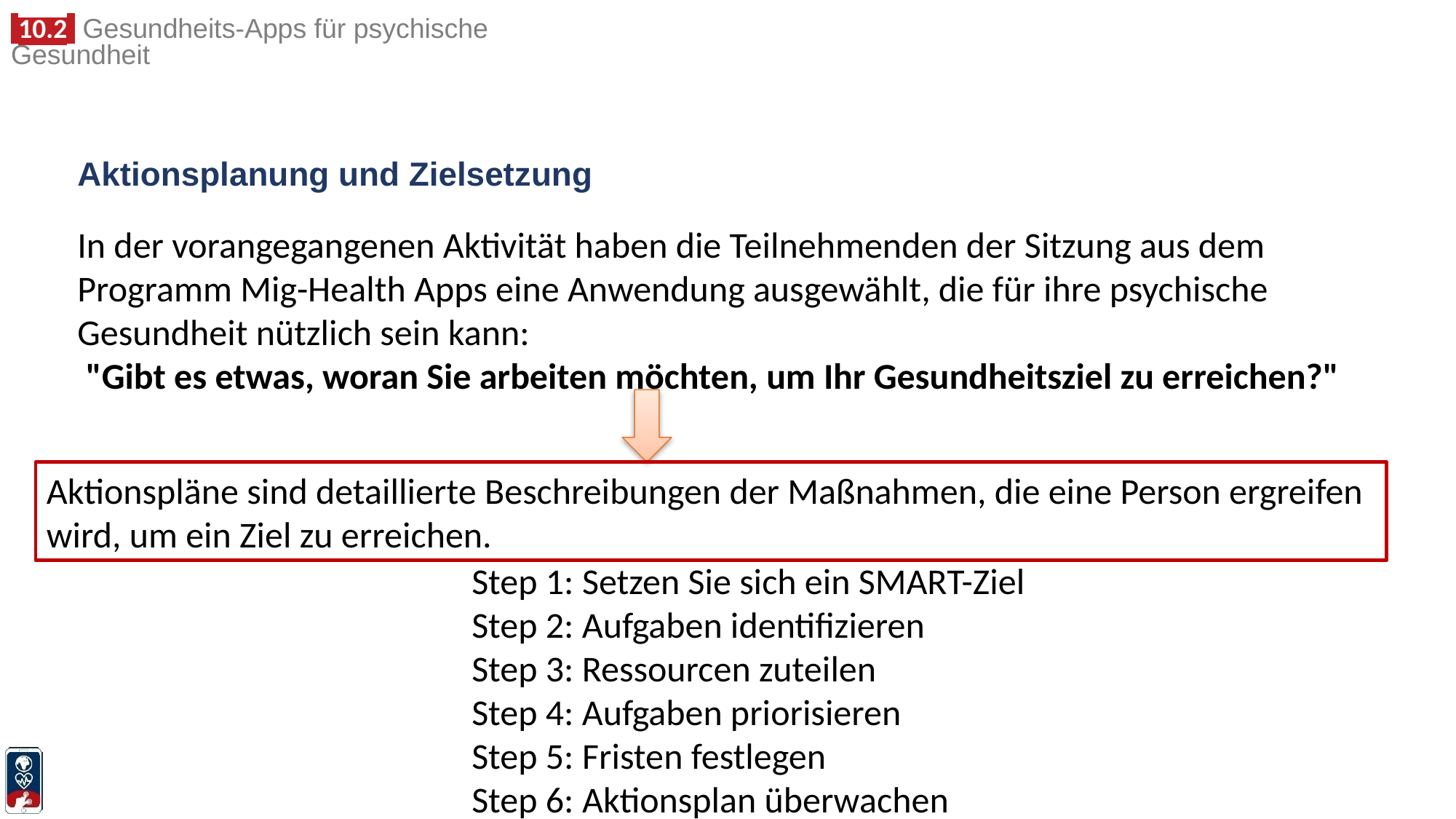

# Aktionsplanung und Zielsetzung
In der vorangegangenen Aktivität haben die Teilnehmenden der Sitzung aus dem Programm Mig-Health Apps eine Anwendung ausgewählt, die für ihre psychische Gesundheit nützlich sein kann:
 "Gibt es etwas, woran Sie arbeiten möchten, um Ihr Gesundheitsziel zu erreichen?"

Aktionspläne sind detaillierte Beschreibungen der Maßnahmen, die eine Person ergreifen wird, um ein Ziel zu erreichen.
Step 1: Setzen Sie sich ein SMART-Ziel
Step 2: Aufgaben identifizieren
Step 3: Ressourcen zuteilen
Step 4: Aufgaben priorisieren
Step 5: Fristen festlegen
Step 6: Aktionsplan überwachen